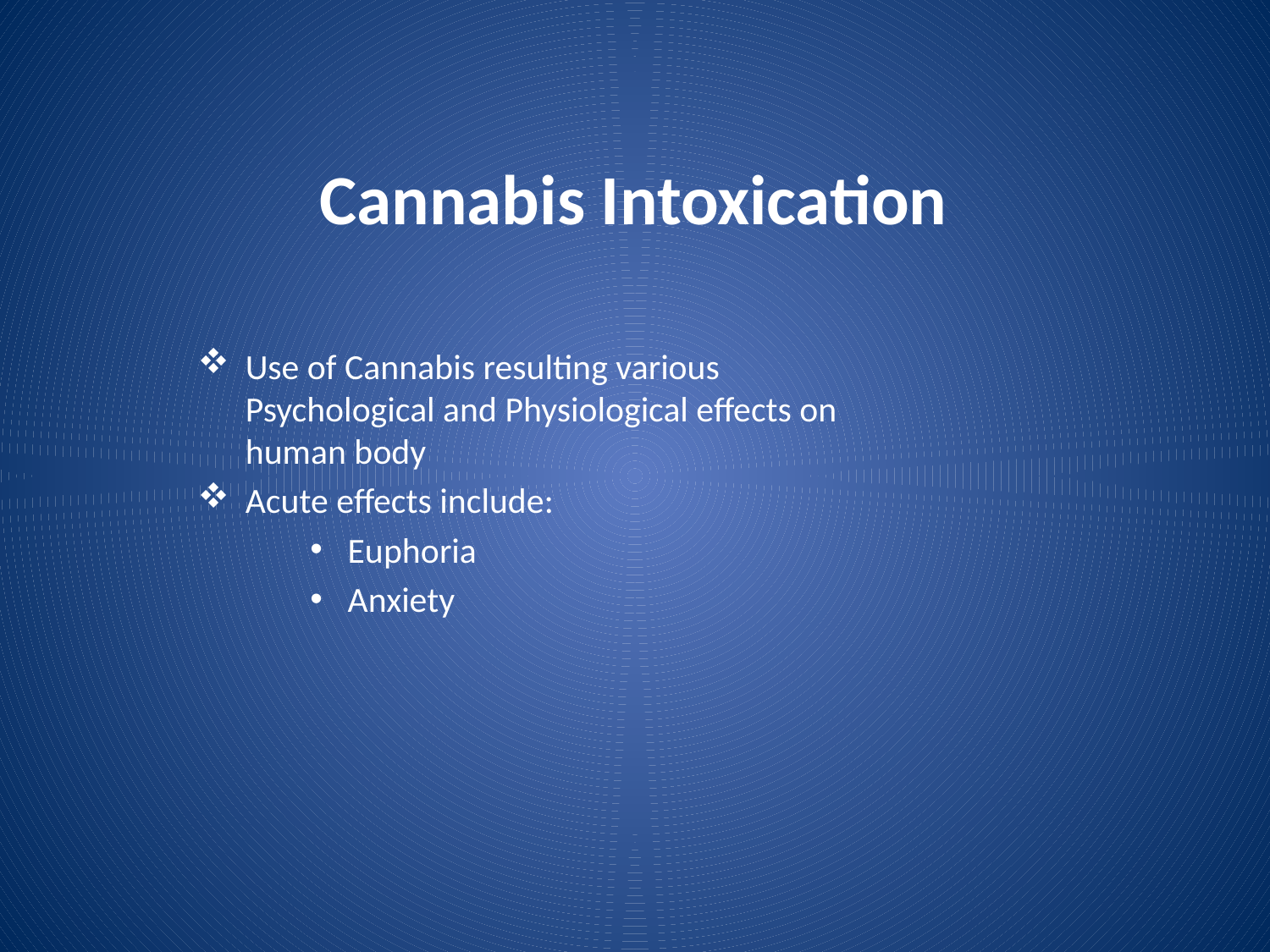

# Cannabis Intoxication
Use of Cannabis resulting various Psychological and Physiological effects on human body
Acute effects include:
Euphoria
Anxiety